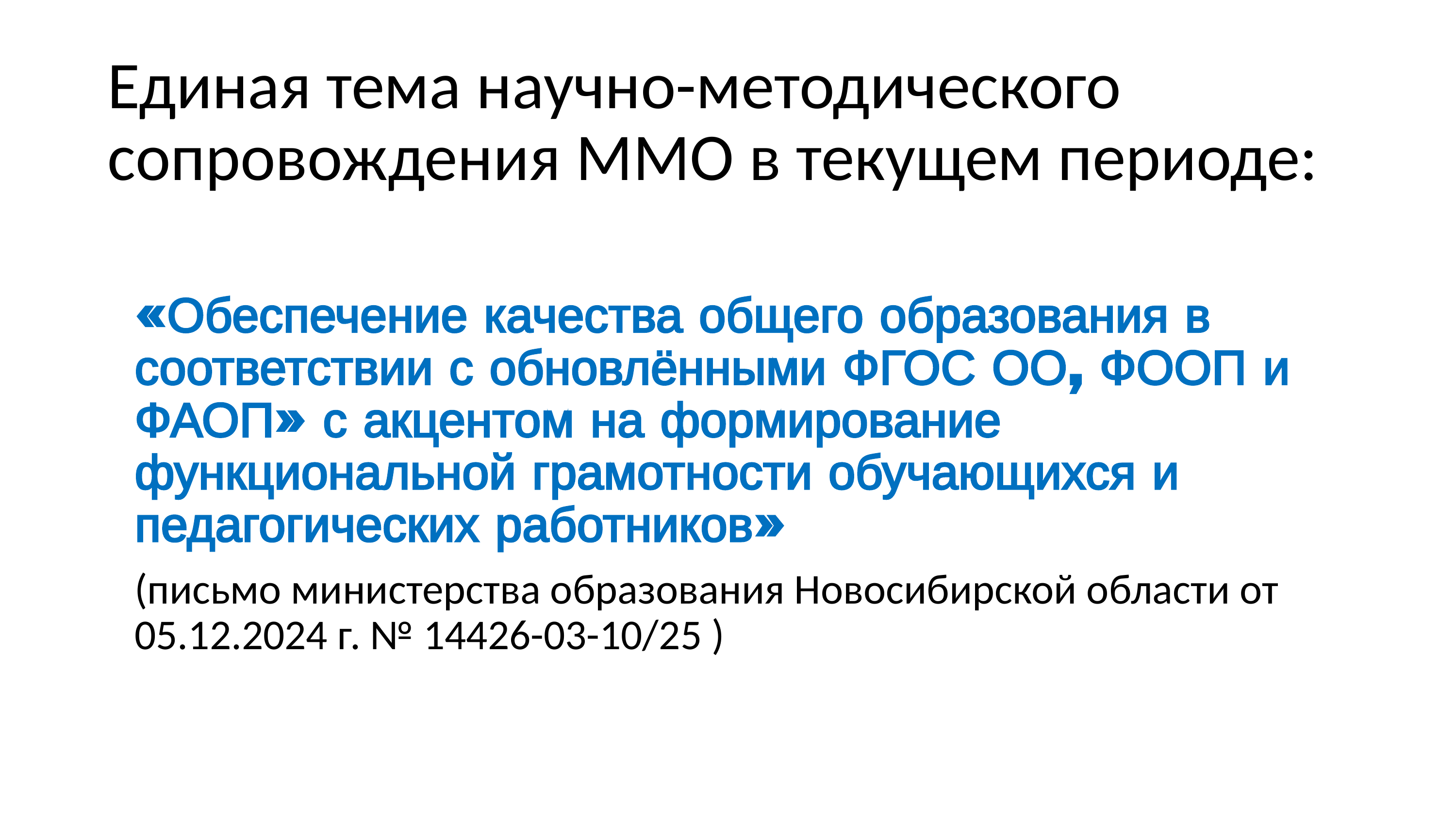

# Единая тема научно-методического сопровождения ММО в текущем периоде:
«Обеспечение качества общего образования в соответствии с обновлёнными ФГОС ОО, ФООП и ФАОП» с акцентом на формирование функциональной грамотности обучающихся и педагогических работников»
(письмо министерства образования Новосибирской области от 05.12.2024 г. № 14426-03-10/25 )